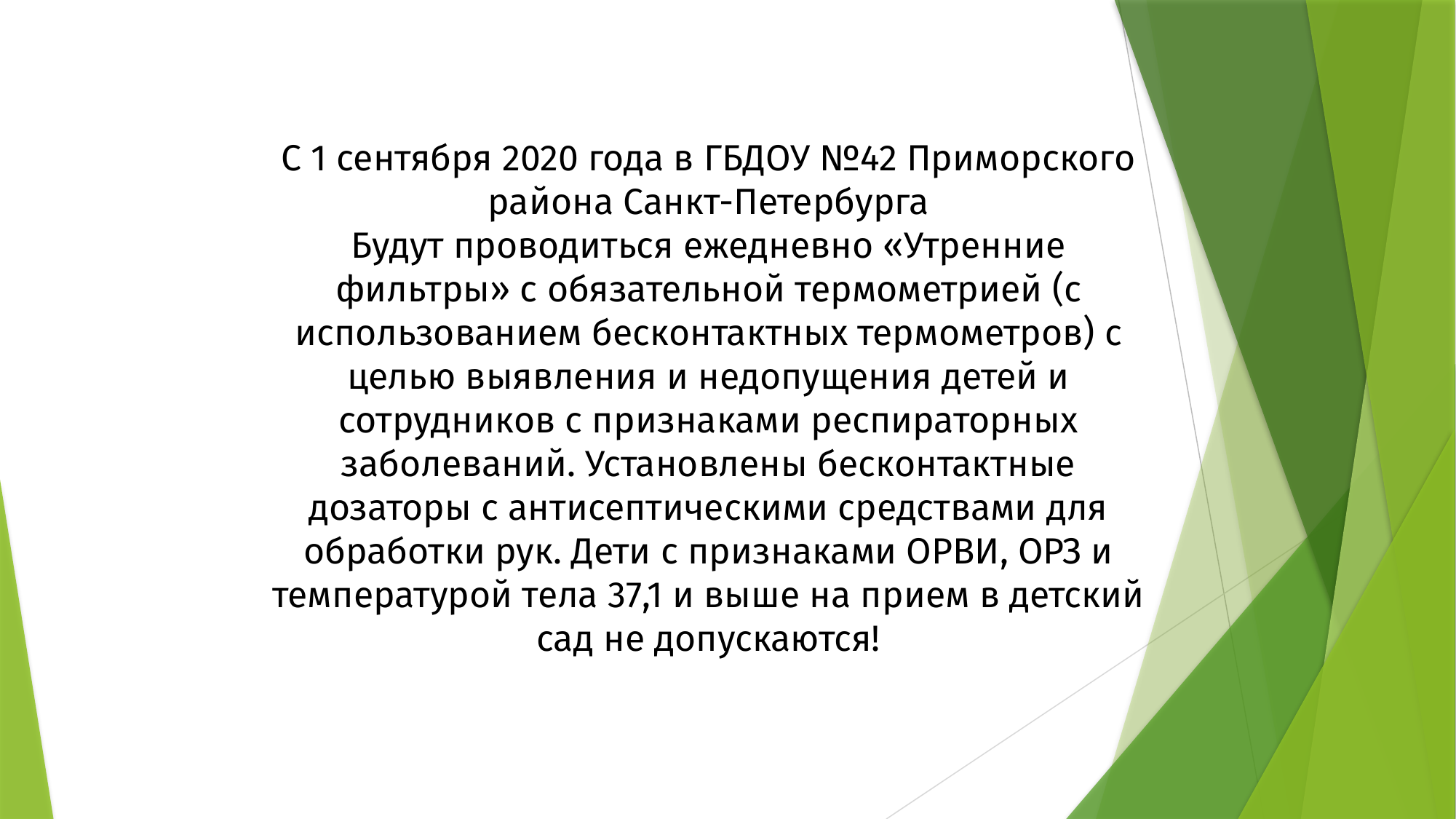

С 1 сентября 2020 года в ГБДОУ №42 Приморского района Санкт-Петербурга
Будут проводиться ежедневно «Утренние фильтры» с обязательной термометрией (с использованием бесконтактных термометров) с целью выявления и недопущения детей и сотрудников с признаками респираторных заболеваний. Установлены бесконтактные дозаторы с антисептическими средствами для обработки рук. Дети с признаками ОРВИ, ОРЗ и температурой тела 37,1 и выше на прием в детский сад не допускаются!